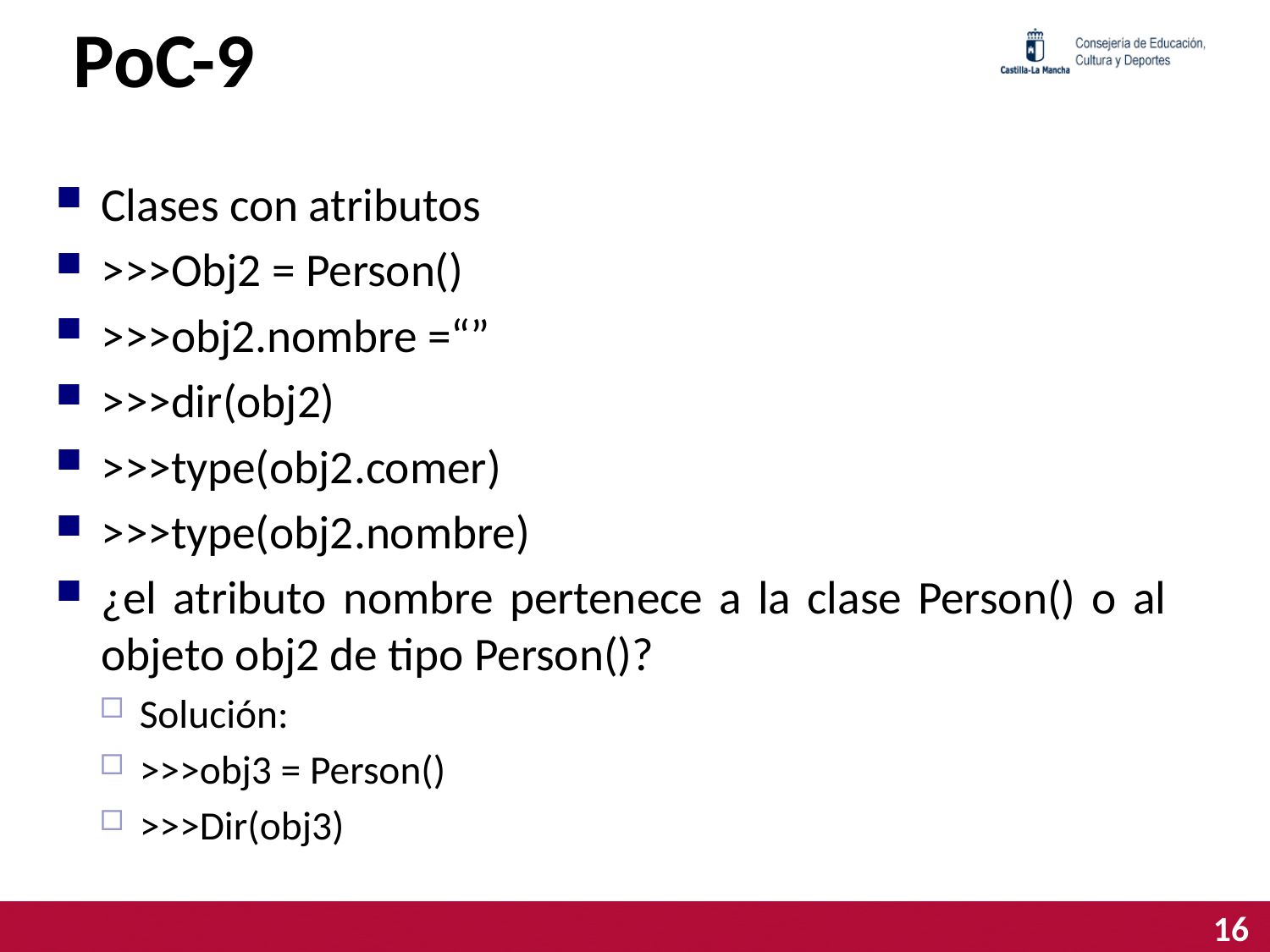

# PoC-9
Clases con atributos
>>>Obj2 = Person()
>>>obj2.nombre =“”
>>>dir(obj2)
>>>type(obj2.comer)
>>>type(obj2.nombre)
¿el atributo nombre pertenece a la clase Person() o al objeto obj2 de tipo Person()?
Solución:
>>>obj3 = Person()
>>>Dir(obj3)